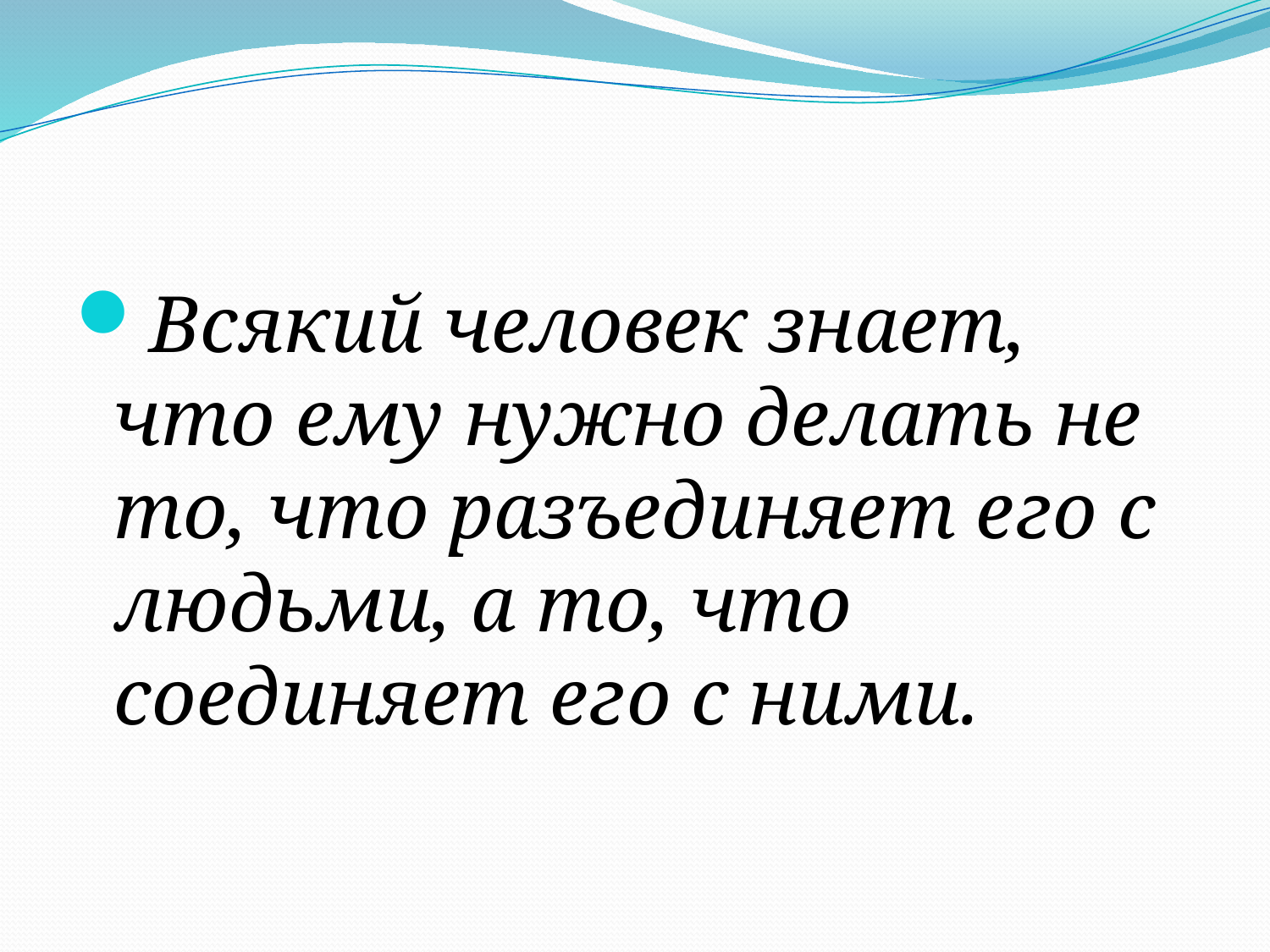

Всякий человек знает, что ему нужно делать не то, что разъединяет его с людьми, а то, что соединяет его с ними.